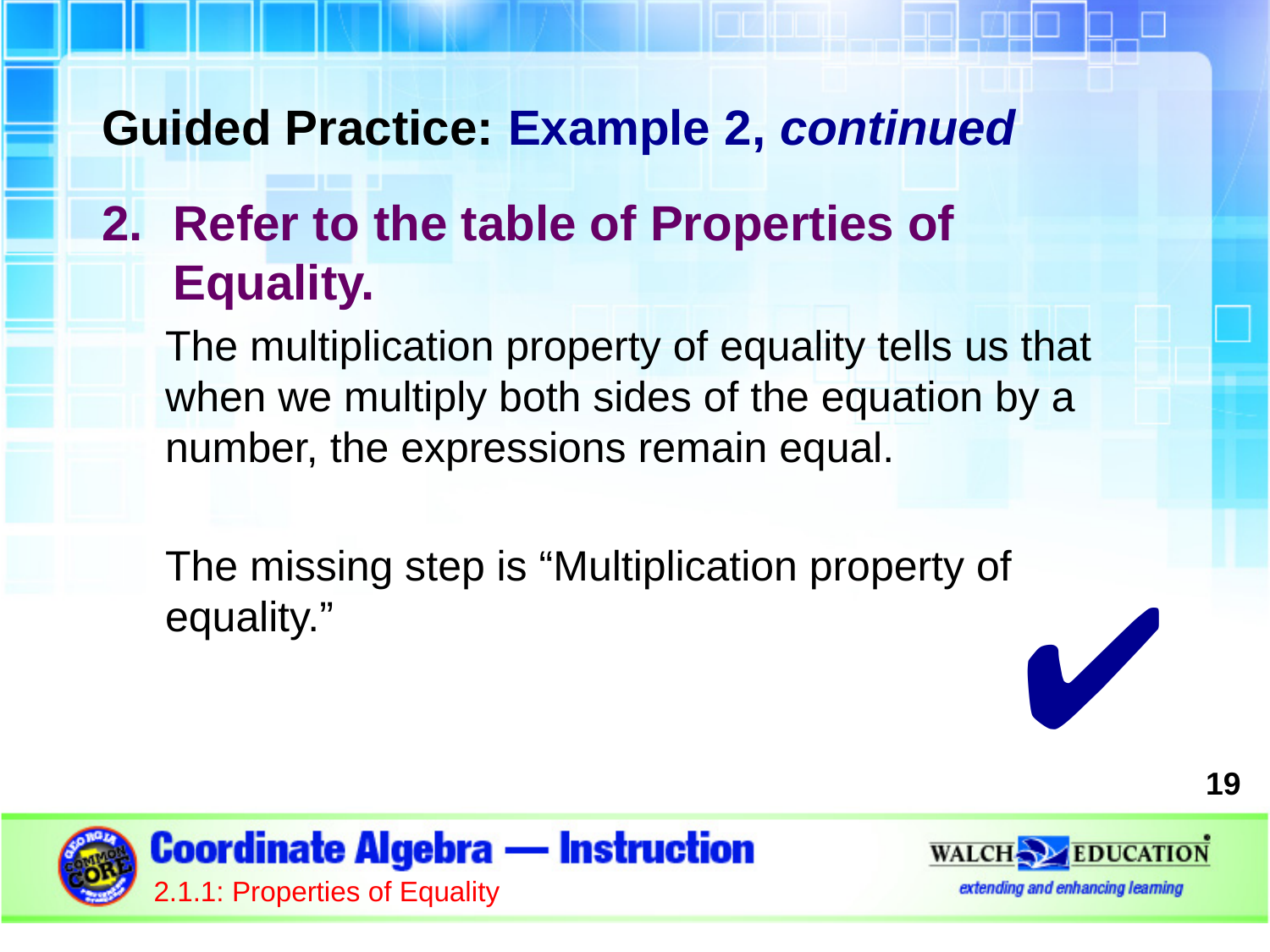

Guided Practice: Example 2, continued

Refer to the table of Properties of Equality.
The multiplication property of equality tells us that when we multiply both sides of the equation by a number, the expressions remain equal.

The missing step is “Multiplication property of equality.”
✔
19
2.1.1: Properties of Equality